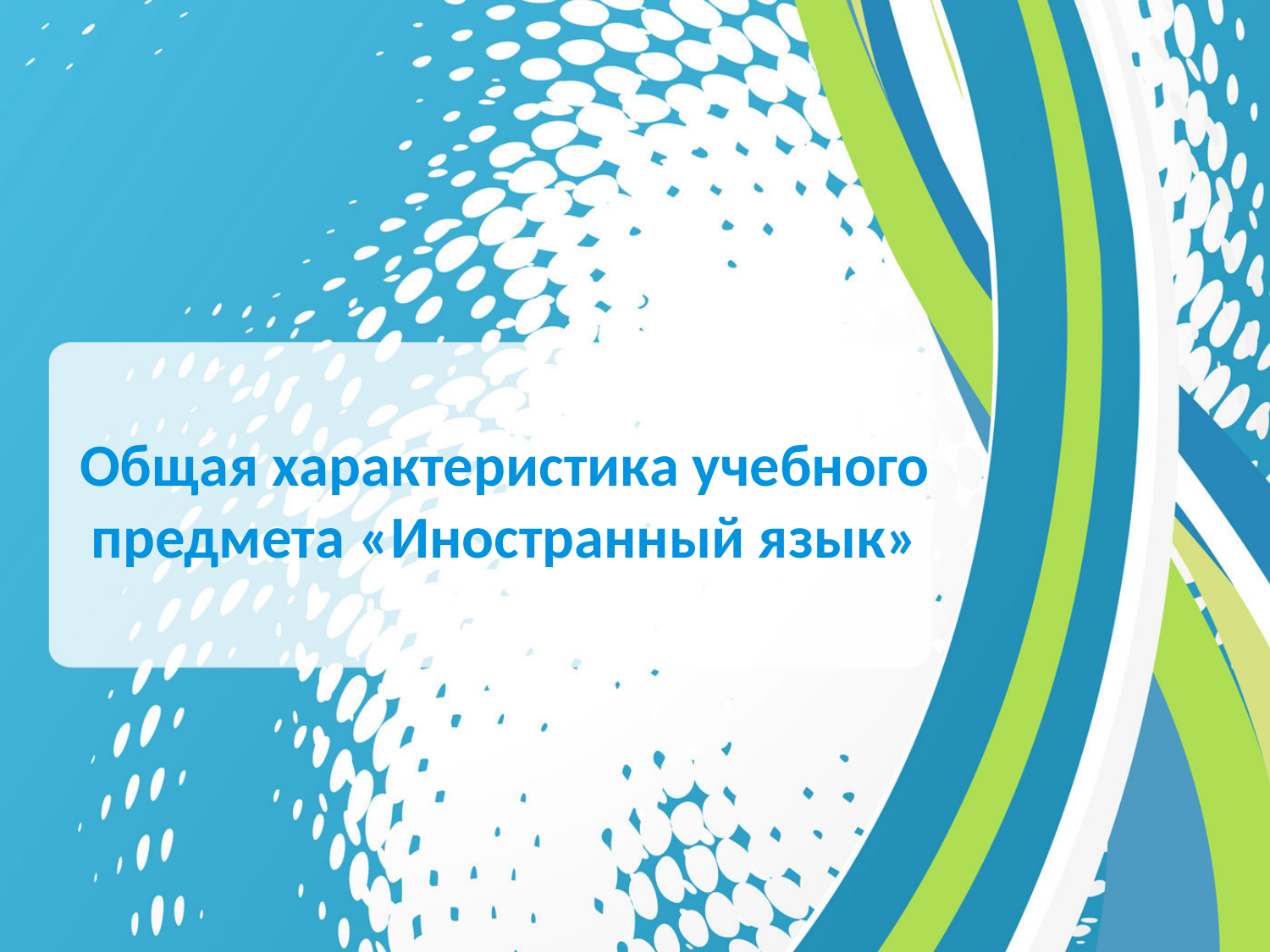

# Общая характеристика учебного предмета «Иностранный язык»